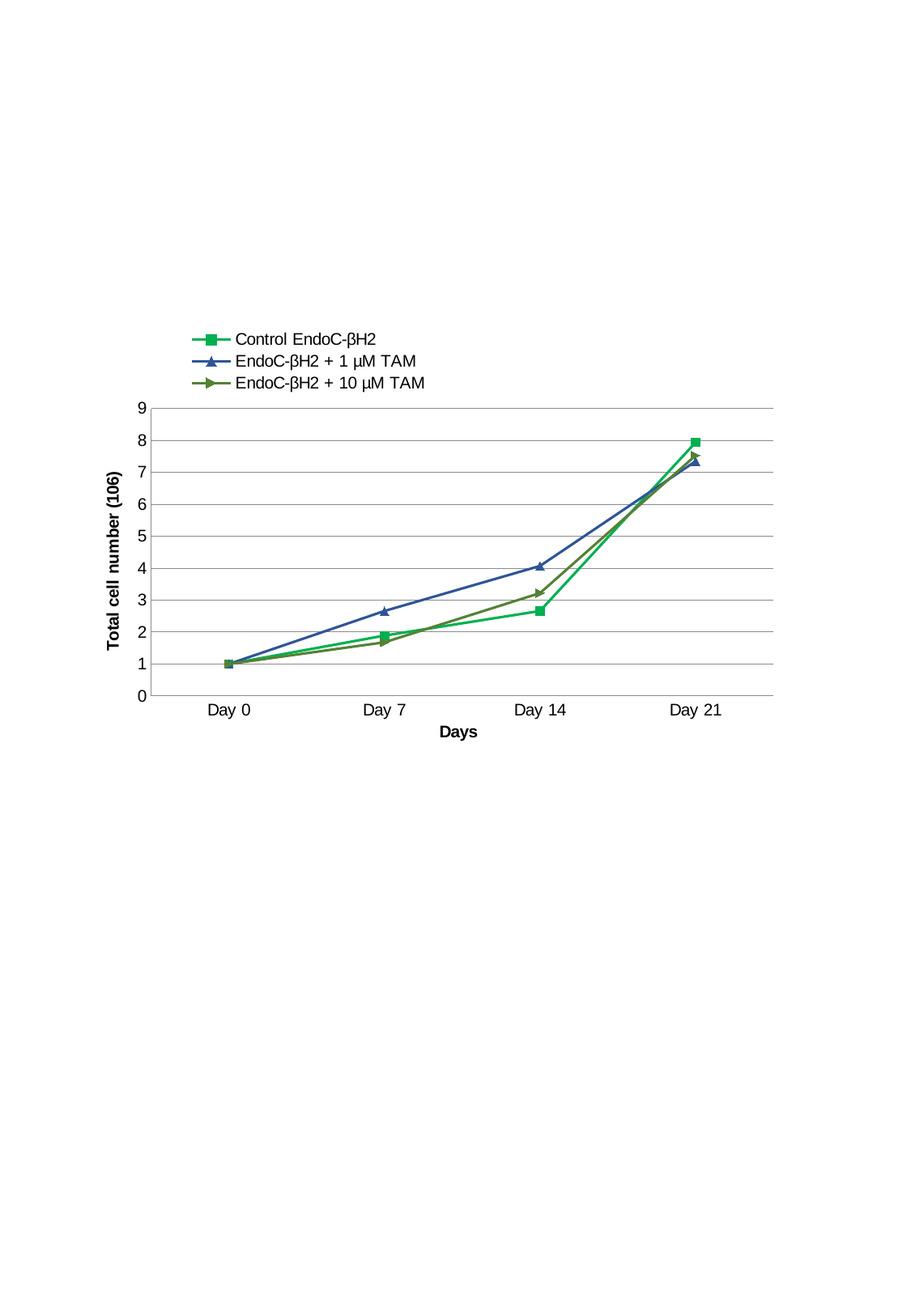

### Chart

| Category | Control EndoC-βH2 |  |  | EndoC-βH2 + 1 µM TAM | EndoC-βH2 + 10 µM TAM |
|---|---|---|---|---|---|
| Day 0 | 1.0 | None | None | 1.0 | 1.0 |
| Day 7 | 1.89 | None | None | 2.66 | 1.68 |
| Day 14 | 2.66 | None | None | 4.07 | 3.22 |
| Day 21 | 7.94 | None | None | 7.35 | 7.53 |